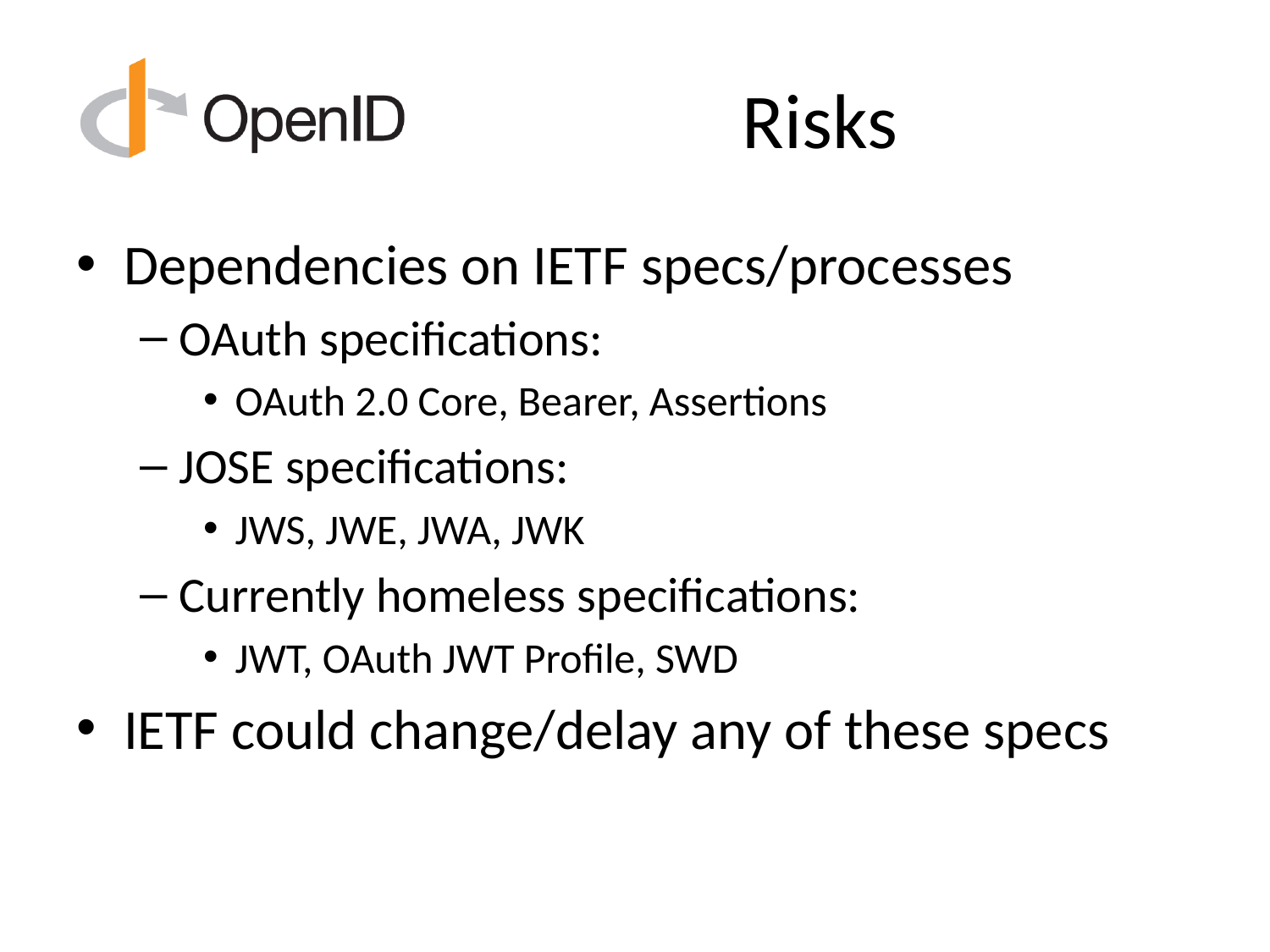

# Risks
Dependencies on IETF specs/processes
OAuth specifications:
OAuth 2.0 Core, Bearer, Assertions
JOSE specifications:
JWS, JWE, JWA, JWK
Currently homeless specifications:
JWT, OAuth JWT Profile, SWD
IETF could change/delay any of these specs